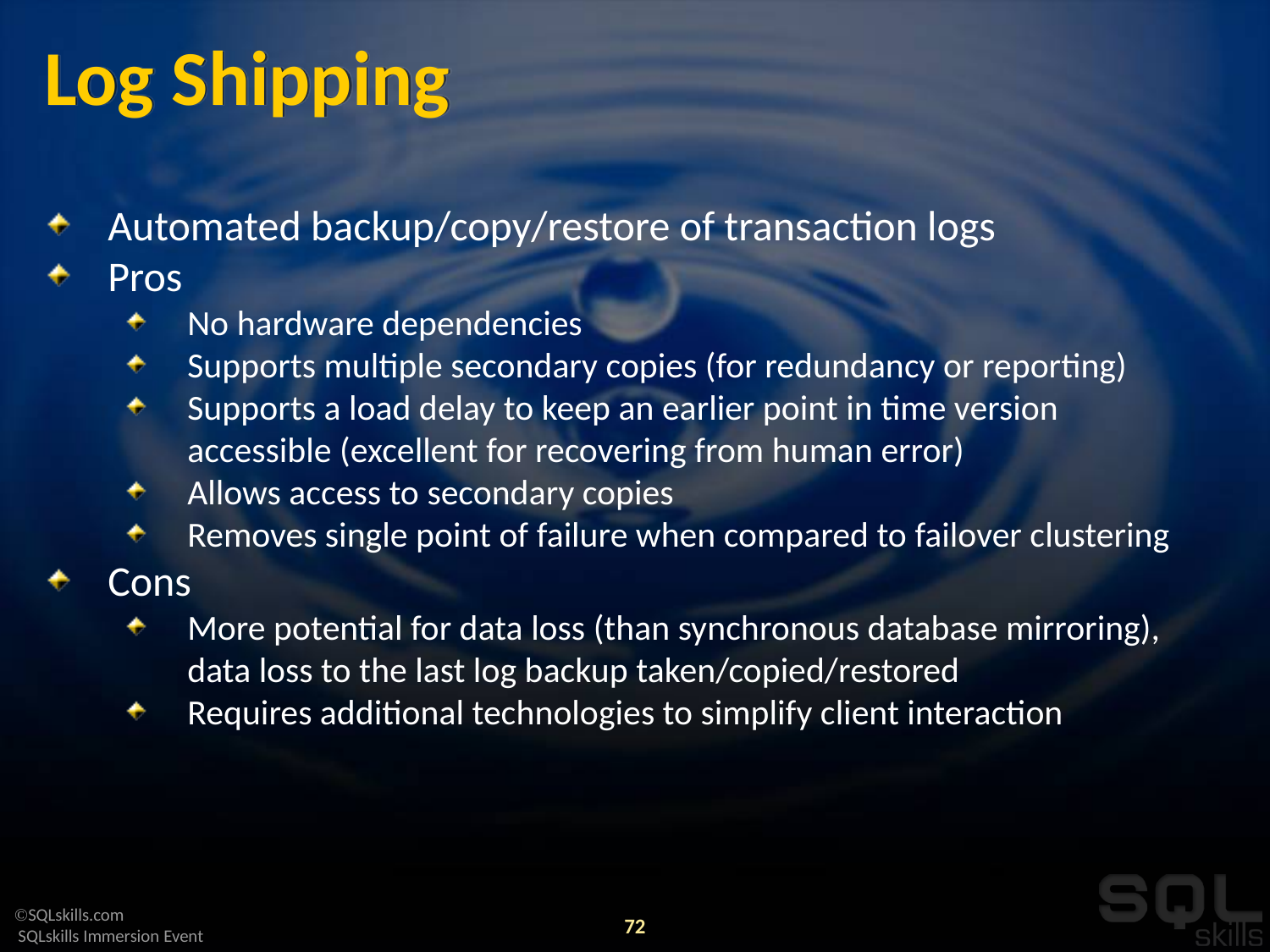

# Log Shipping
Automated backup/copy/restore of transaction logs
Pros
No hardware dependencies
Supports multiple secondary copies (for redundancy or reporting)
Supports a load delay to keep an earlier point in time version accessible (excellent for recovering from human error)
Allows access to secondary copies
Removes single point of failure when compared to failover clustering
Cons
More potential for data loss (than synchronous database mirroring), data loss to the last log backup taken/copied/restored
Requires additional technologies to simplify client interaction
72